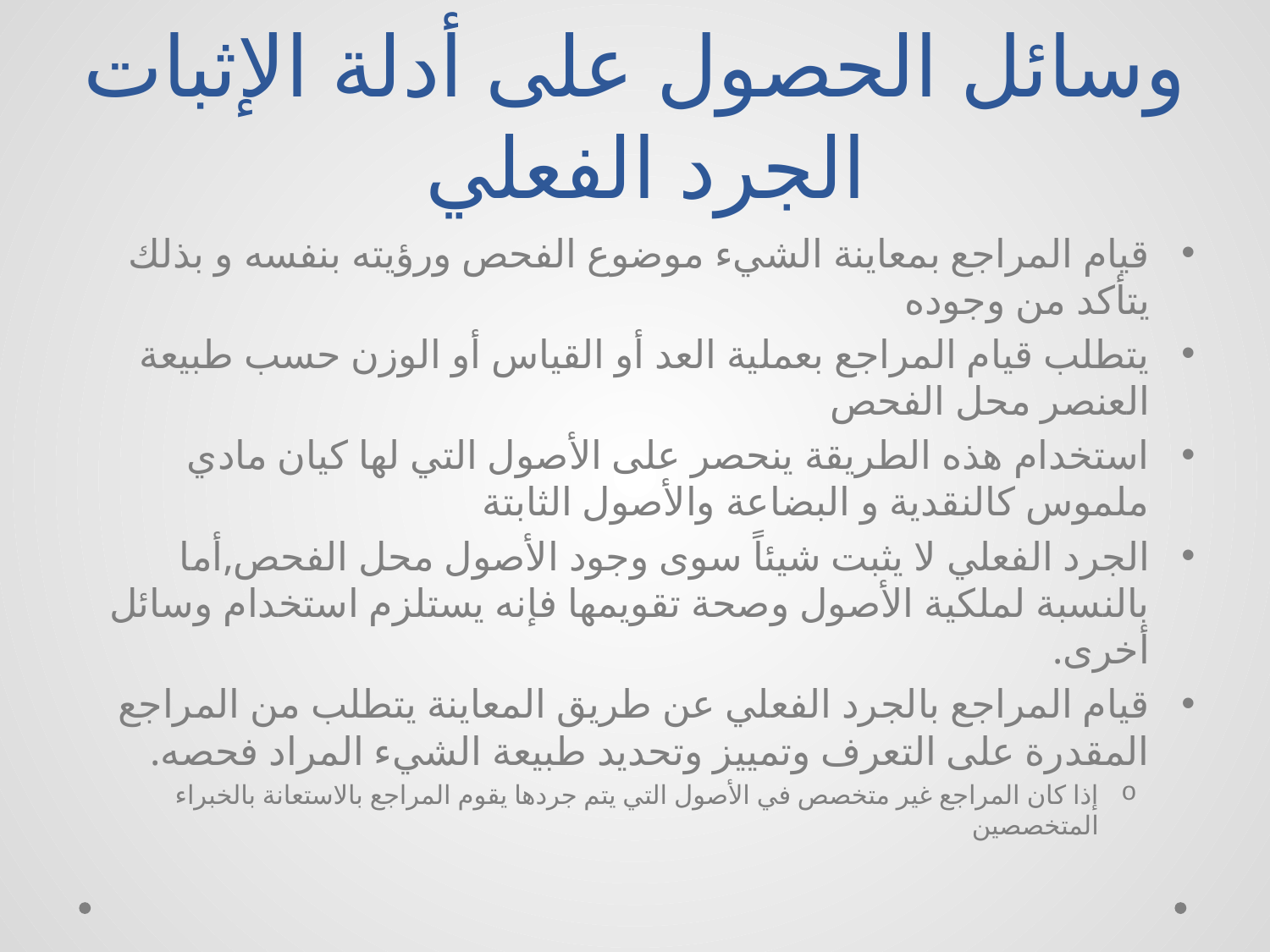

# وسائل الحصول على أدلة الإثبات الجرد الفعلي
قيام المراجع بمعاينة الشيء موضوع الفحص ورؤيته بنفسه و بذلك يتأكد من وجوده
يتطلب قيام المراجع بعملية العد أو القياس أو الوزن حسب طبيعة العنصر محل الفحص
استخدام هذه الطريقة ينحصر على الأصول التي لها كيان مادي ملموس كالنقدية و البضاعة والأصول الثابتة
الجرد الفعلي لا يثبت شيئاً سوى وجود الأصول محل الفحص,أما بالنسبة لملكية الأصول وصحة تقويمها فإنه يستلزم استخدام وسائل أخرى.
قيام المراجع بالجرد الفعلي عن طريق المعاينة يتطلب من المراجع المقدرة على التعرف وتمييز وتحديد طبيعة الشيء المراد فحصه.
إذا كان المراجع غير متخصص في الأصول التي يتم جردها يقوم المراجع بالاستعانة بالخبراء المتخصصين